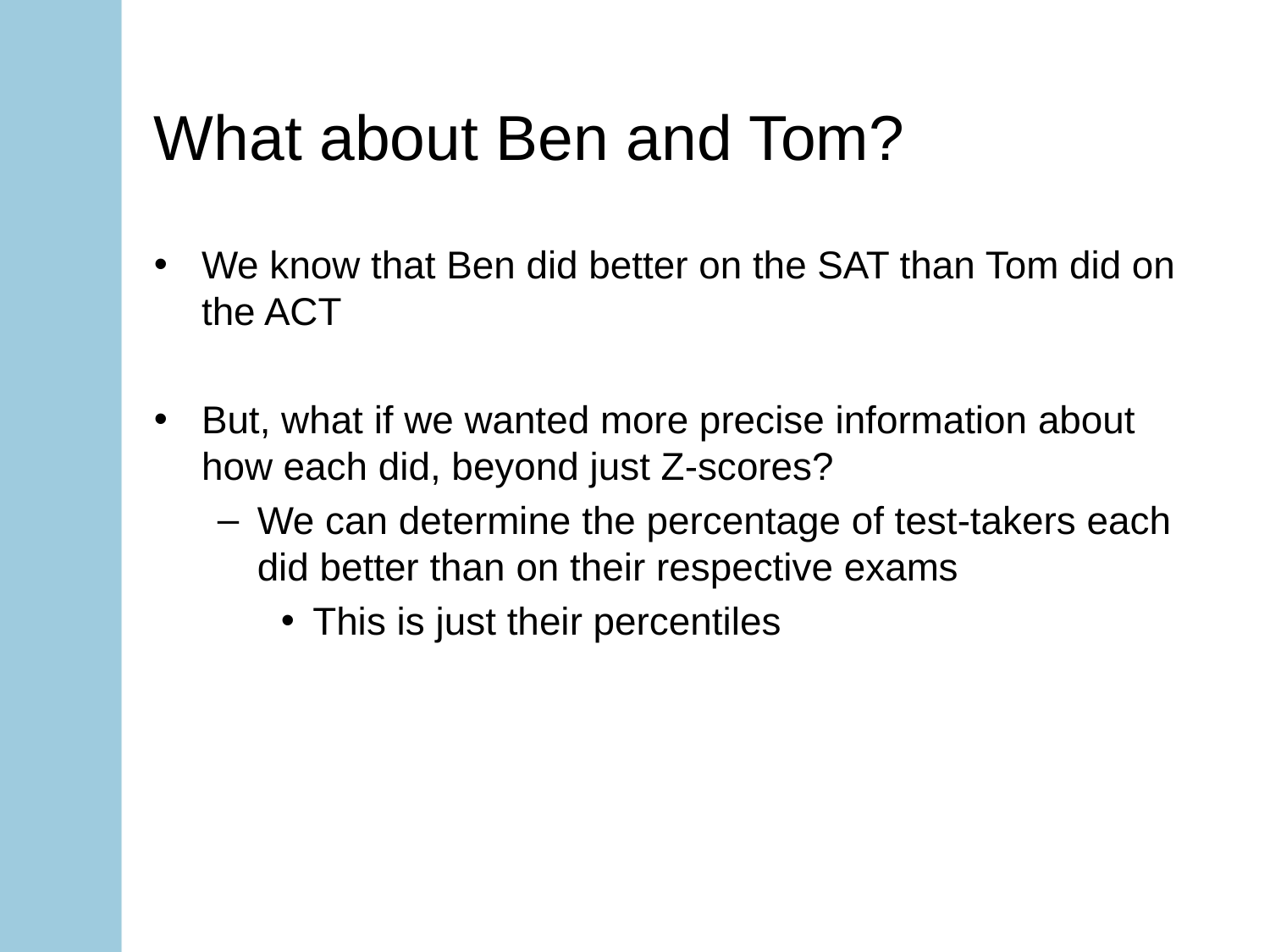

# What about Ben and Tom?
We know that Ben did better on the SAT than Tom did on the ACT

But, what if we wanted more precise information about how each did, beyond just Z-scores?
We can determine the percentage of test-takers each did better than on their respective exams
This is just their percentiles